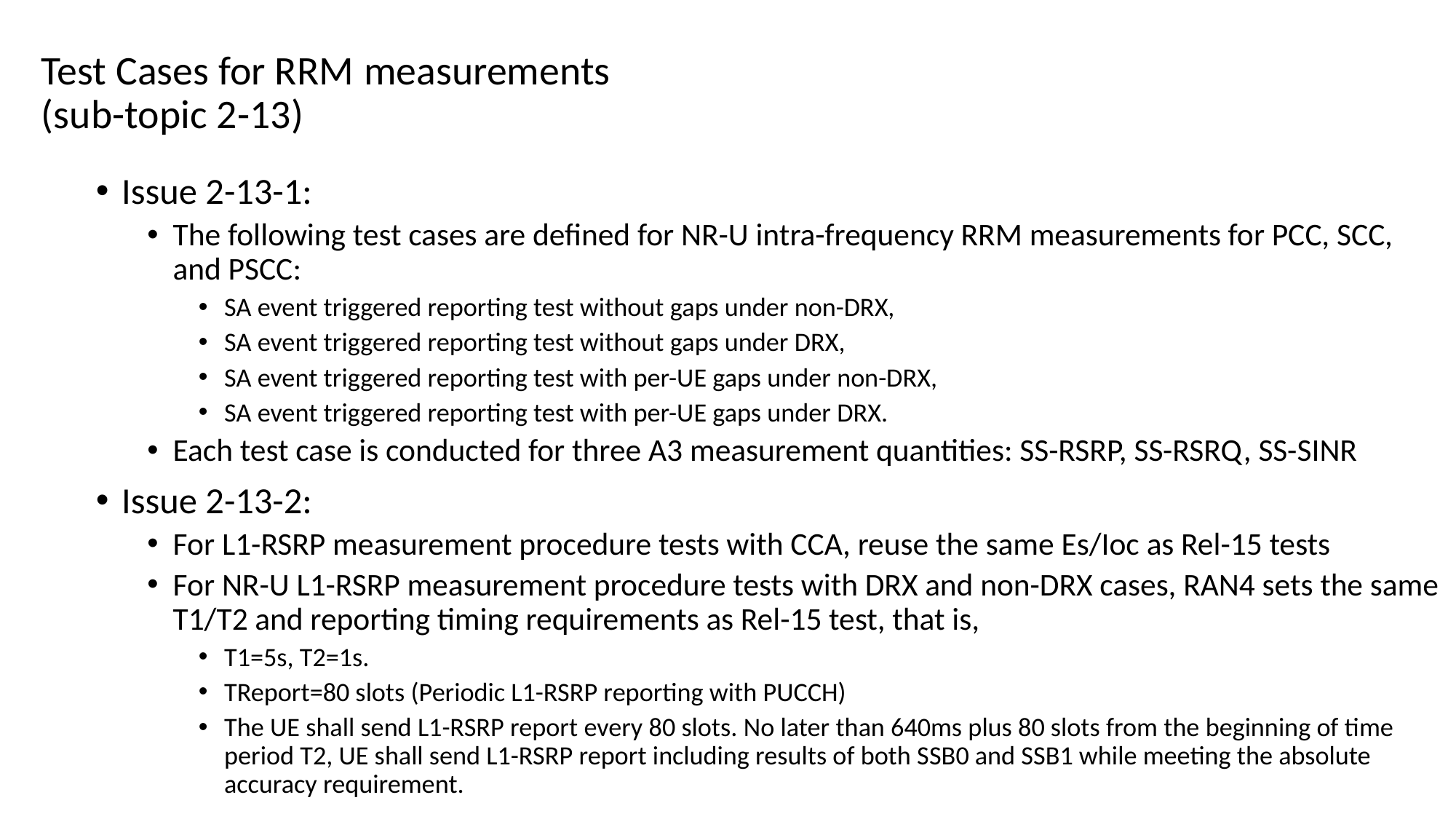

# Test Cases for RRM measurements (sub-topic 2-13)

Issue 2-13-1:
The following test cases are defined for NR-U intra-frequency RRM measurements for PCC, SCC, and PSCC:
SA event triggered reporting test without gaps under non-DRX,
SA event triggered reporting test without gaps under DRX,
SA event triggered reporting test with per-UE gaps under non-DRX,
SA event triggered reporting test with per-UE gaps under DRX.
Each test case is conducted for three A3 measurement quantities: SS-RSRP, SS-RSRQ, SS-SINR
Issue 2-13-2:
For L1-RSRP measurement procedure tests with CCA, reuse the same Es/Ioc as Rel-15 tests
For NR-U L1-RSRP measurement procedure tests with DRX and non-DRX cases, RAN4 sets the same T1/T2 and reporting timing requirements as Rel-15 test, that is,
T1=5s, T2=1s.
TReport=80 slots (Periodic L1-RSRP reporting with PUCCH)
The UE shall send L1-RSRP report every 80 slots. No later than 640ms plus 80 slots from the beginning of time period T2, UE shall send L1-RSRP report including results of both SSB0 and SSB1 while meeting the absolute accuracy requirement.